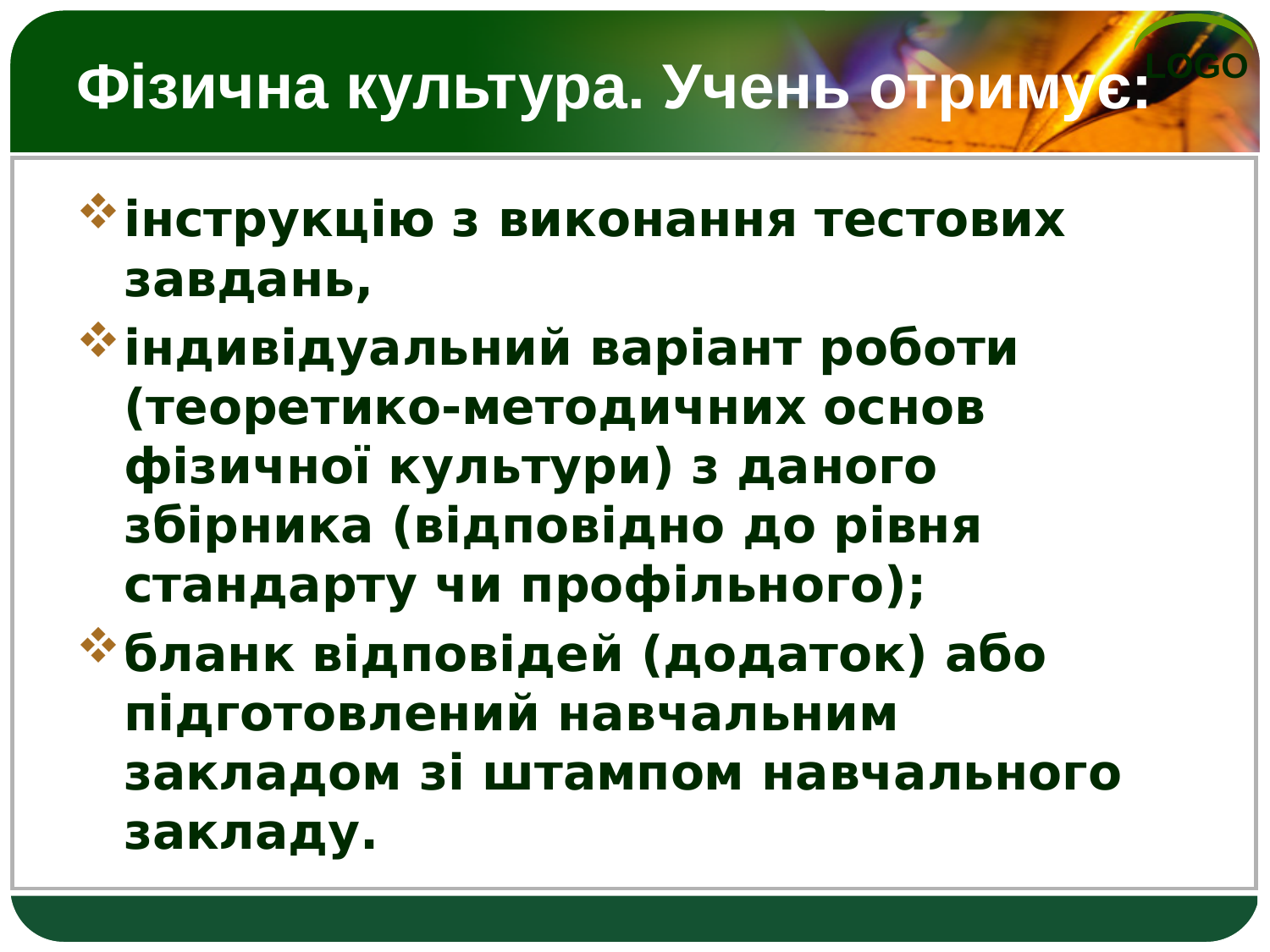

# Фізична культура. Учень отримує:
інструкцію з виконання тестових завдань,
індивідуальний варіант роботи (теоретико-методичних основ фізичної культури) з даного збірника (відповідно до рівня стандарту чи профільного);
бланк відповідей (додаток) або підготовлений навчальним закладом зі штампом навчального закладу.